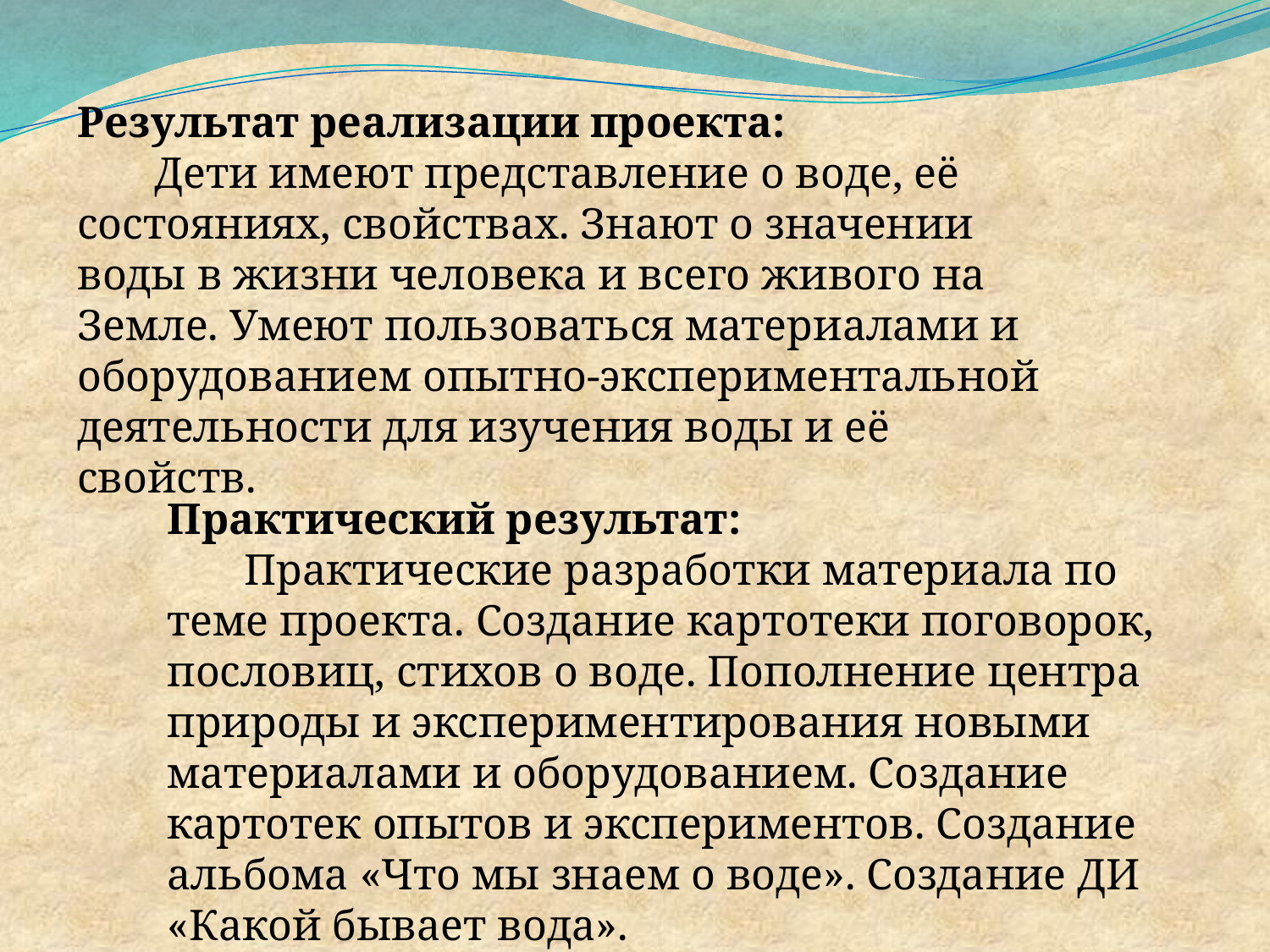

Результат реализации проекта:
       Дети имеют представление о воде, её состояниях, свойствах. Знают о значении воды в жизни человека и всего живого на Земле. Умеют пользоваться материалами и оборудованием опытно-экспериментальной деятельности для изучения воды и её свойств.
Практический результат:
       Практические разработки материала по теме проекта. Создание картотеки поговорок, пословиц, стихов о воде. Пополнение центра природы и экспериментирования новыми материалами и оборудованием. Создание картотек опытов и экспериментов. Создание альбома «Что мы знаем о воде». Создание ДИ «Какой бывает вода».